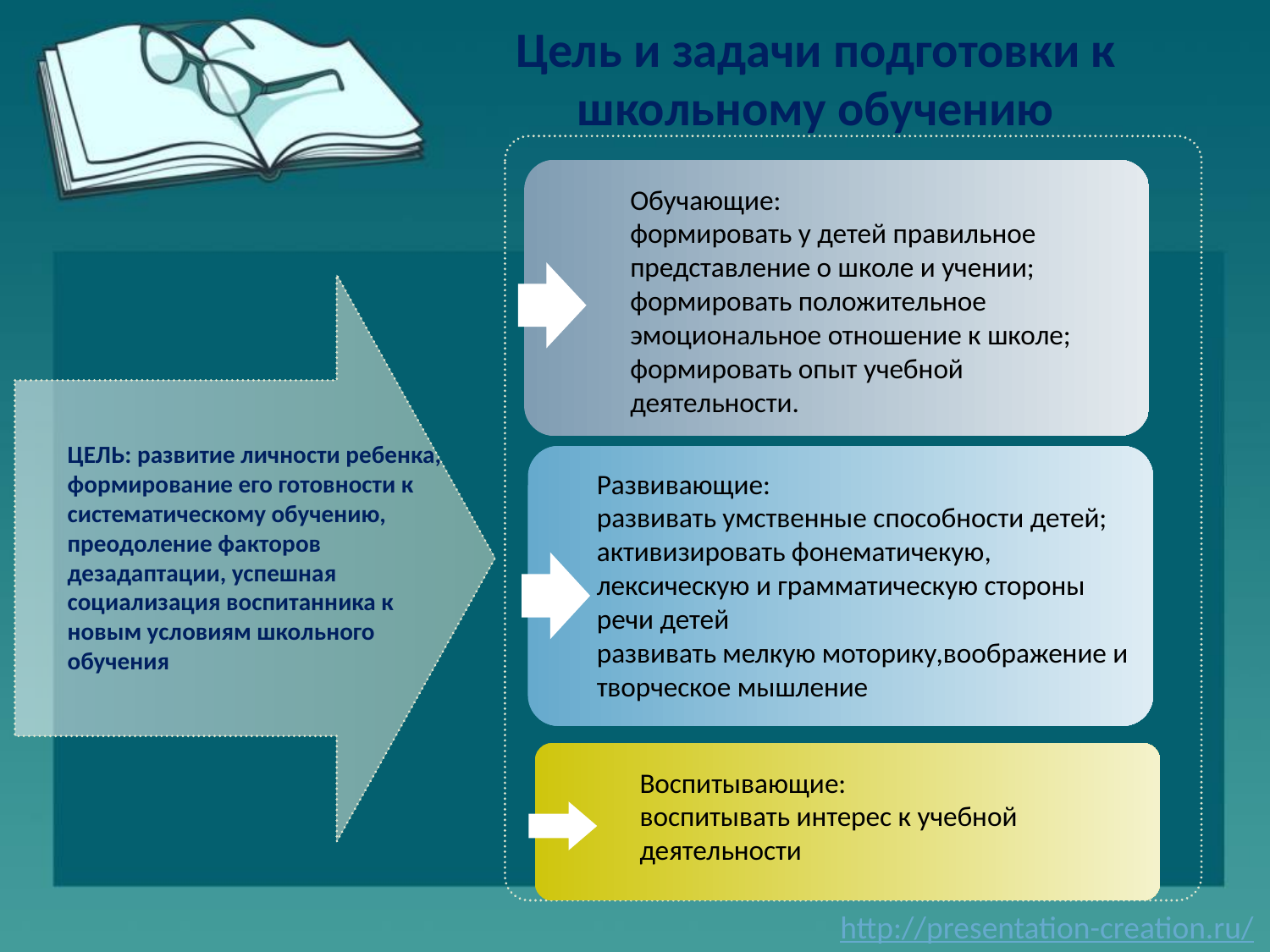

# Цель и задачи подготовки к школьному обучению

Обучающие:
формировать у детей правильное представление о школе и учении;
формировать положительное эмоциональное отношение к школе;
формировать опыт учебной деятельности.

ЦЕЛЬ: развитие личности ребенка, формирование его готовности к систематическому обучению, преодоление факторов дезадаптации, успешная социализация воспитанника к новым условиям школьного обучения

Развивающие:
развивать умственные способности детей;
активизировать фонематичекую, лексическую и грамматическую стороны речи детей
развивать мелкую моторику,воображение и творческое мышление

Воспитывающие:
воспитывать интерес к учебной деятельности